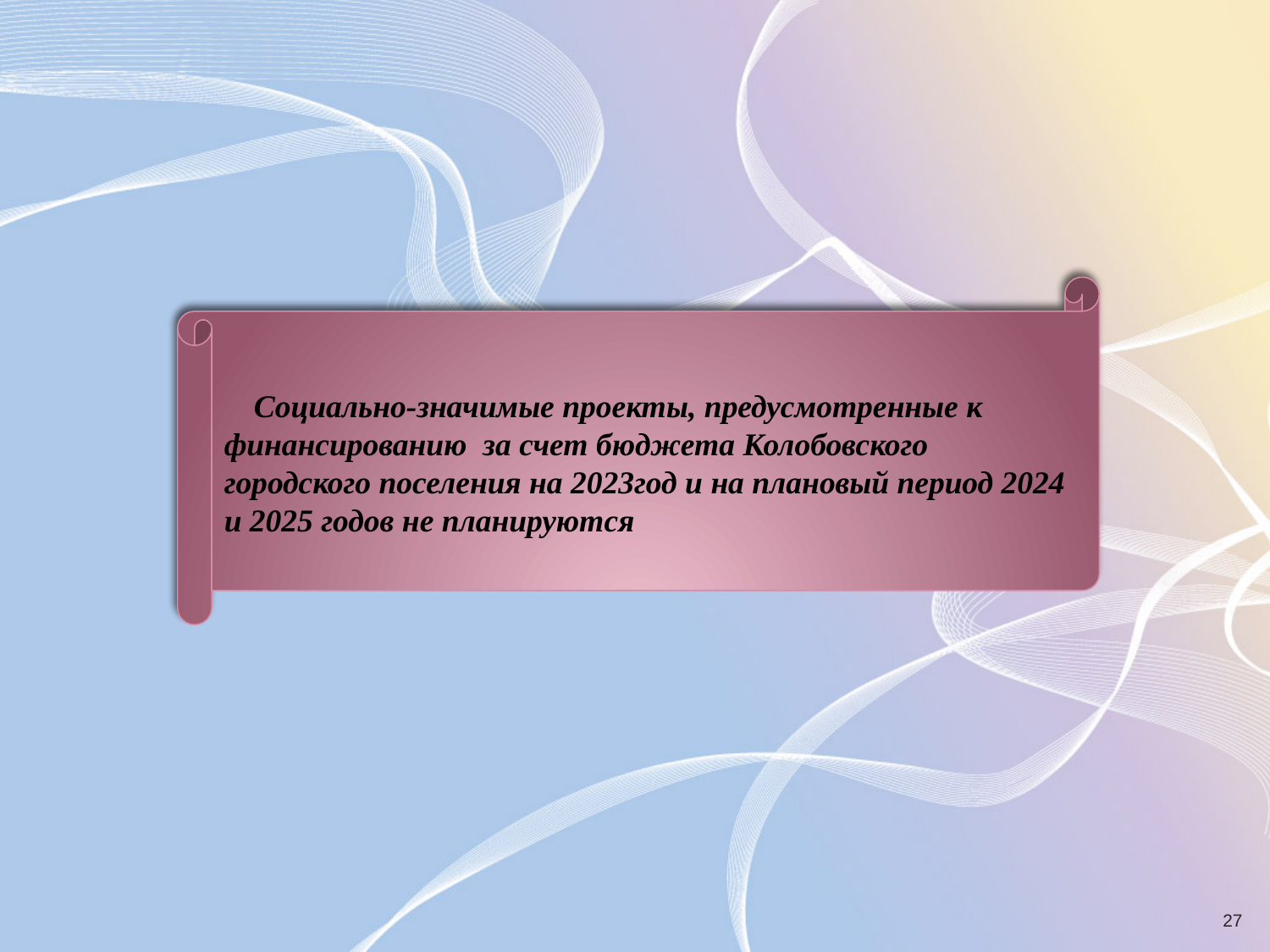

Социально-значимые проекты, предусмотренные к финансированию  за счет бюджета Колобовского городского поселения на 2023год и на плановый период 2024 и 2025 годов не планируются
27